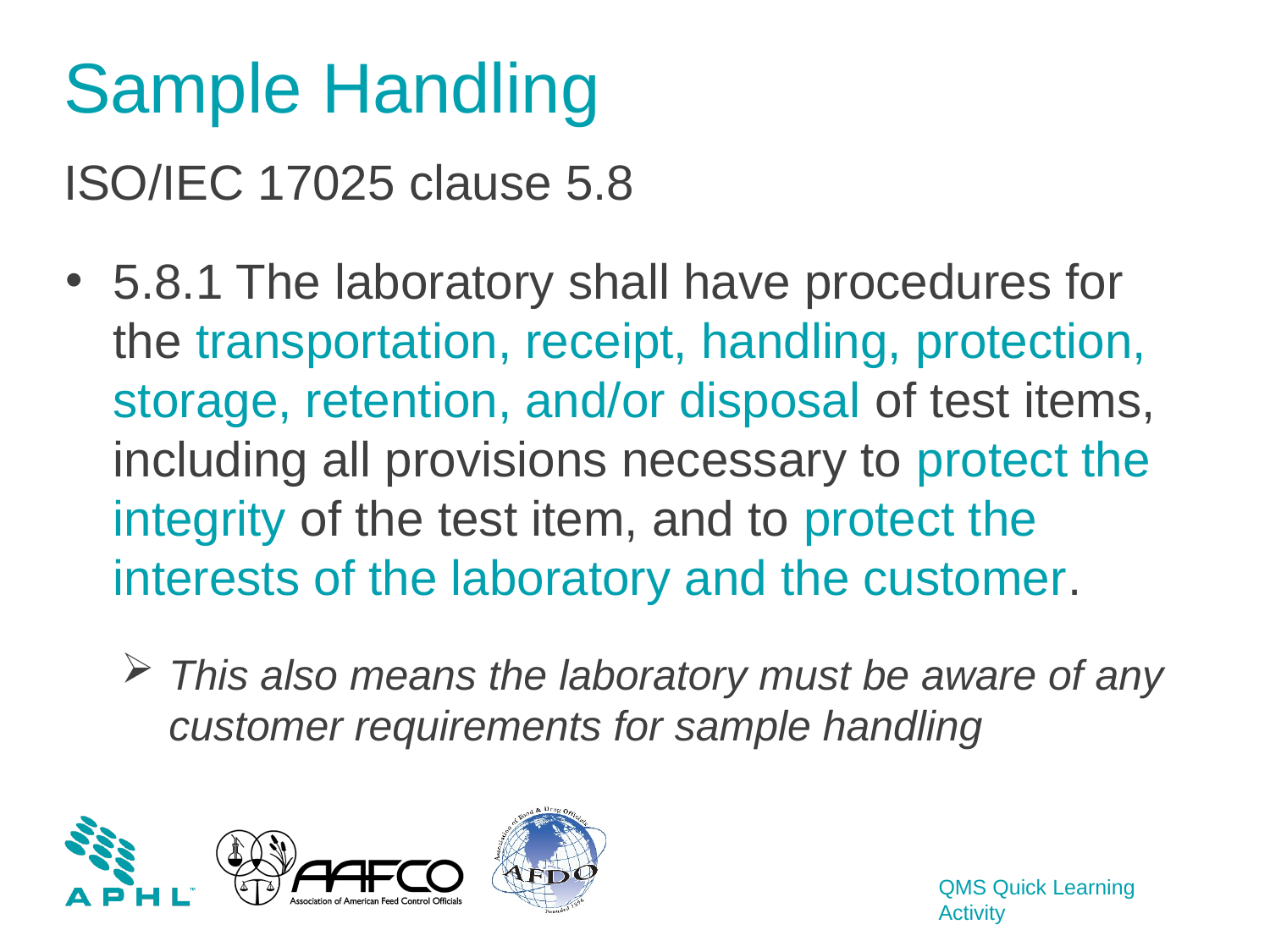

# Sample Handling
ISO/IEC 17025 clause 5.8
5.8.1 The laboratory shall have procedures for the transportation, receipt, handling, protection, storage, retention, and/or disposal of test items, including all provisions necessary to protect the integrity of the test item, and to protect the interests of the laboratory and the customer.

This also means the laboratory must be aware of any customer requirements for sample handling